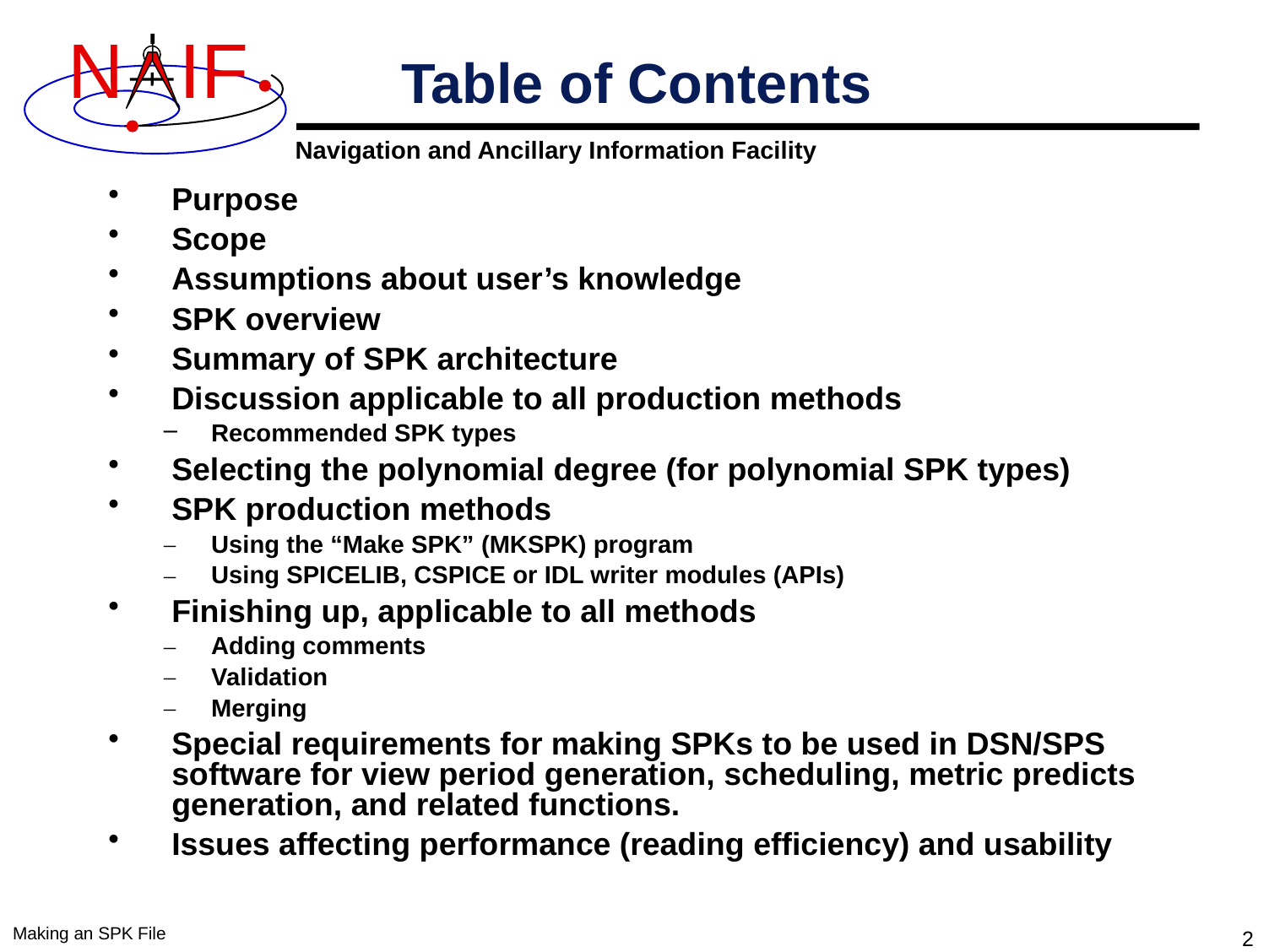

# Table of Contents
Purpose
Scope
Assumptions about user’s knowledge
SPK overview
Summary of SPK architecture
Discussion applicable to all production methods
Recommended SPK types
Selecting the polynomial degree (for polynomial SPK types)
SPK production methods
Using the “Make SPK” (MKSPK) program
Using SPICELIB, CSPICE or IDL writer modules (APIs)
Finishing up, applicable to all methods
Adding comments
Validation
Merging
Special requirements for making SPKs to be used in DSN/SPS software for view period generation, scheduling, metric predicts generation, and related functions.
Issues affecting performance (reading efficiency) and usability
Making an SPK File
2